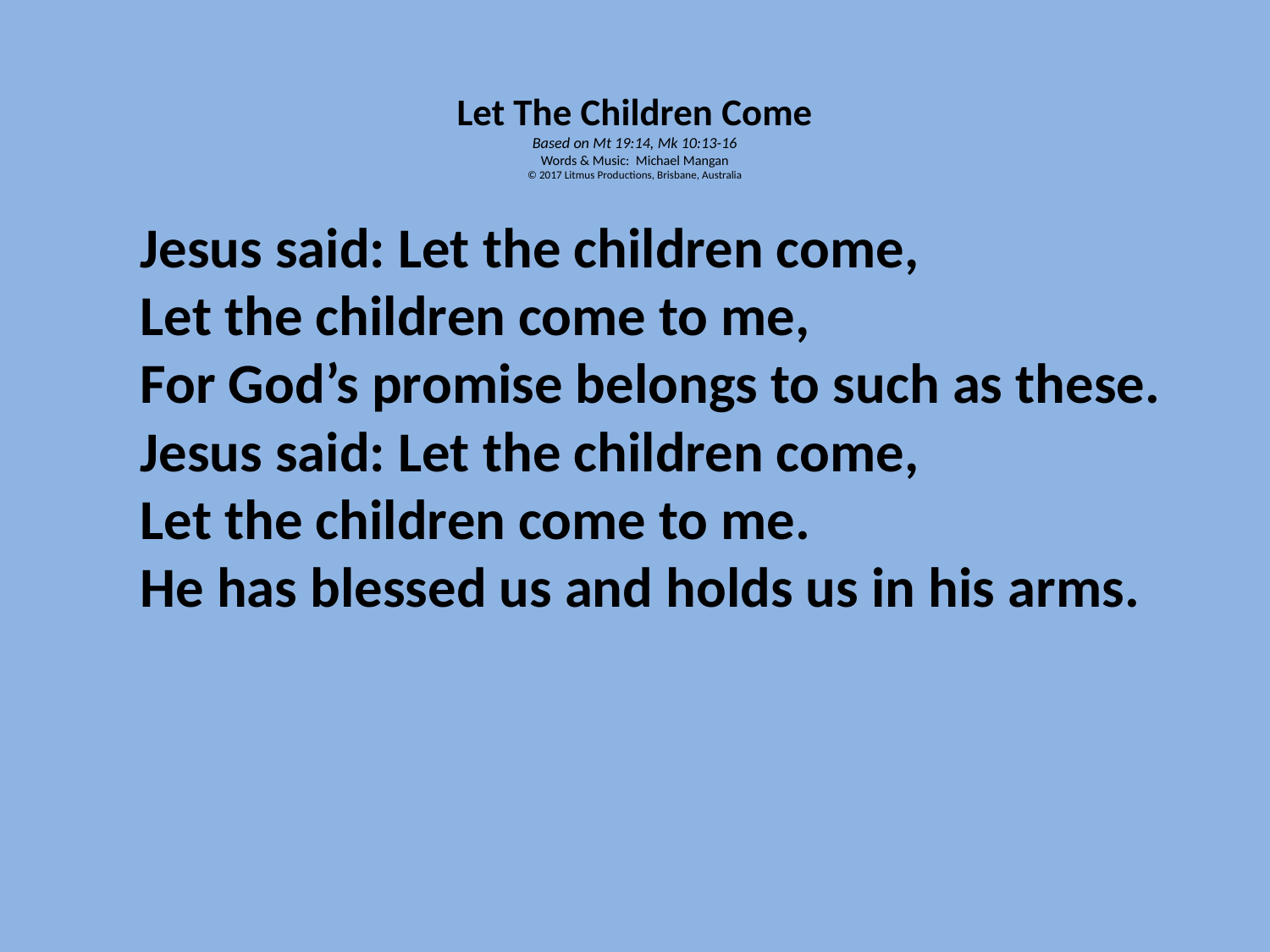

# Let The Children Come Based on Mt 19:14, Mk 10:13-16 Words & Music:  Michael Mangan © 2017 Litmus Productions, Brisbane, Australia
Jesus said: Let the children come,
Let the children come to me,
For God’s promise belongs to such as these.
Jesus said: Let the children come,
Let the children come to me.
He has blessed us and holds us in his arms.